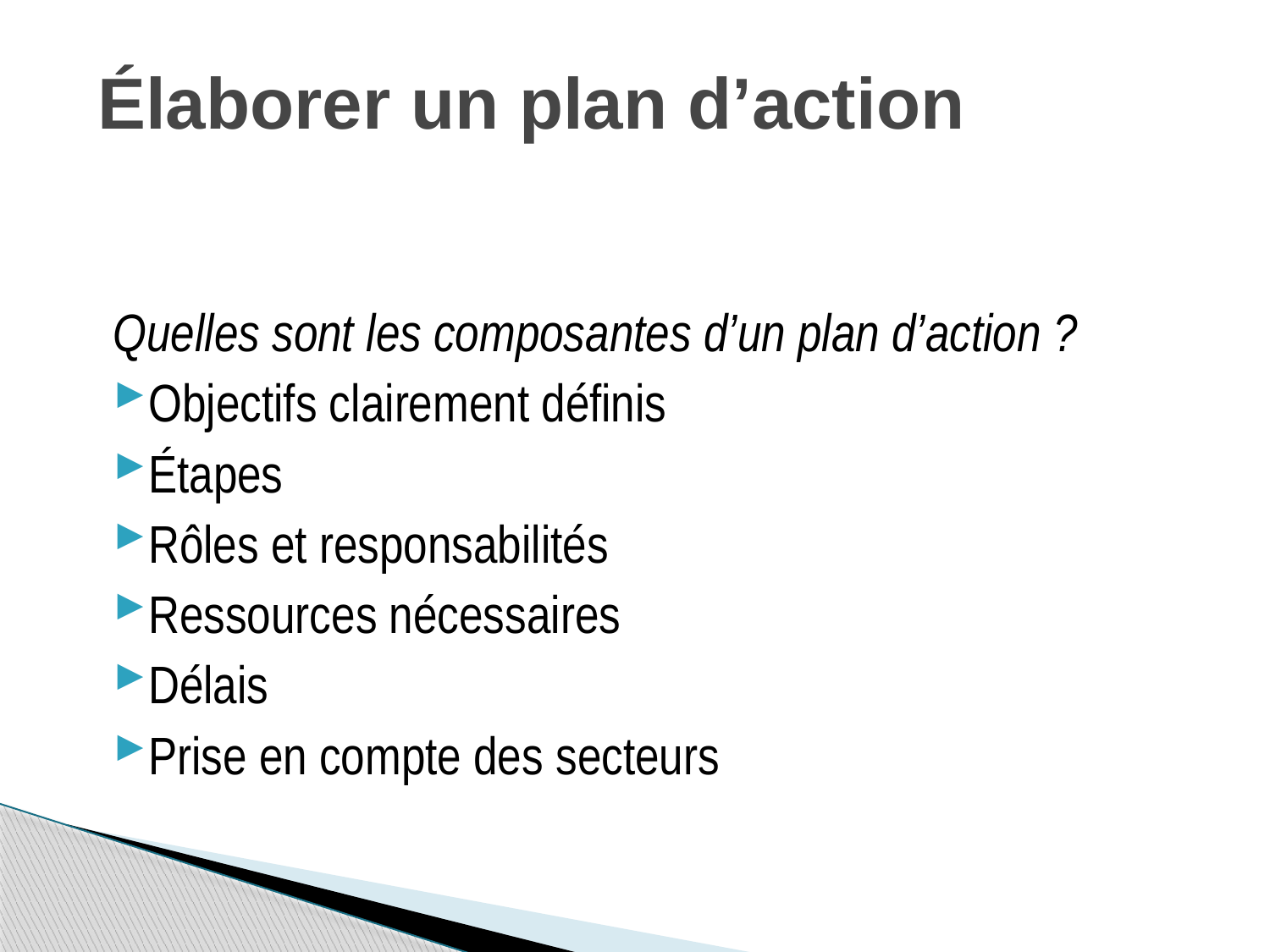

# Élaborer un plan d’action

Quelles sont les composantes d’un plan d’action ?
Objectifs clairement définis
Étapes
Rôles et responsabilités
Ressources nécessaires
Délais
Prise en compte des secteurs